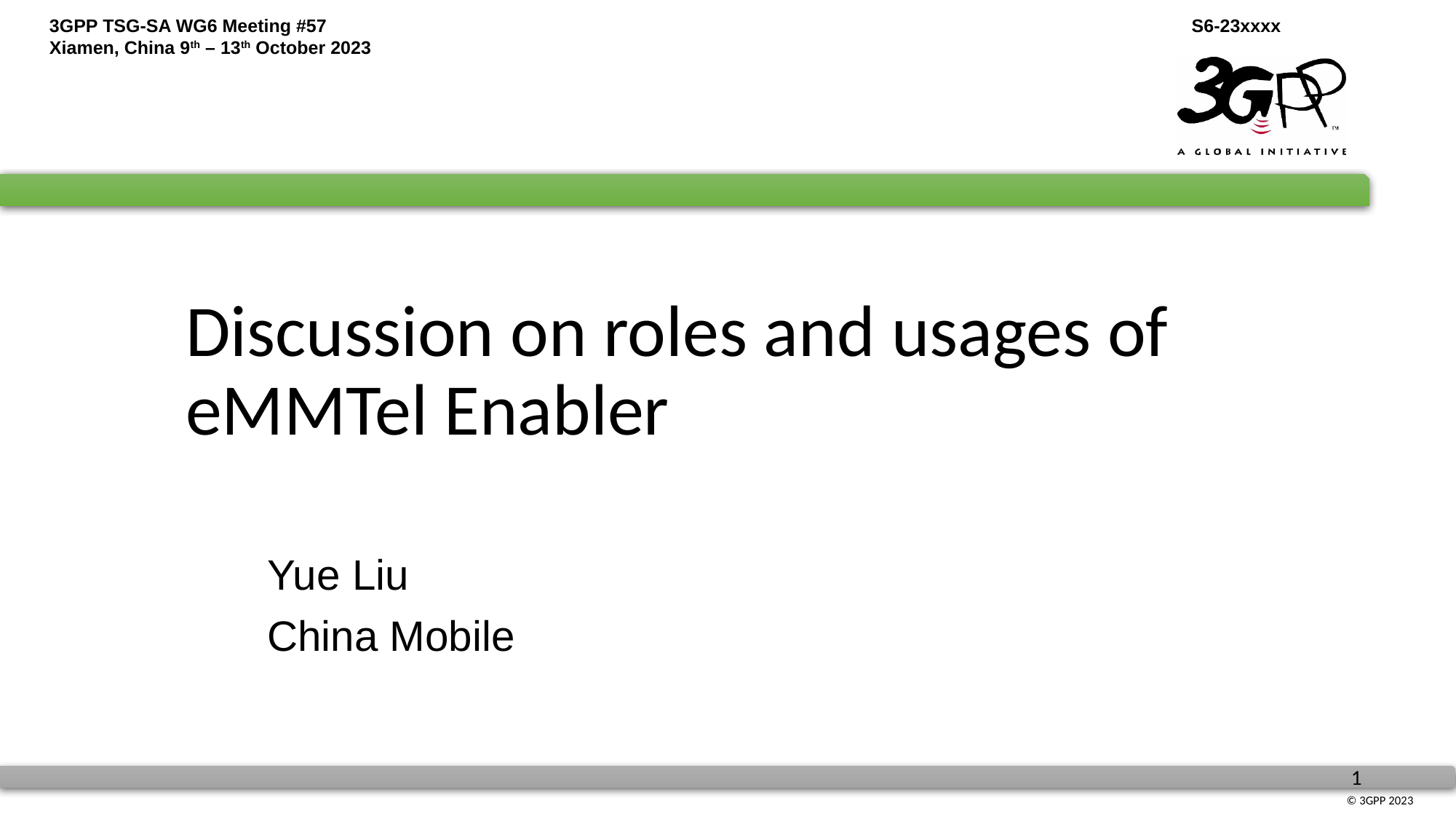

# Discussion on roles and usages of eMMTel Enabler
Yue Liu
China Mobile